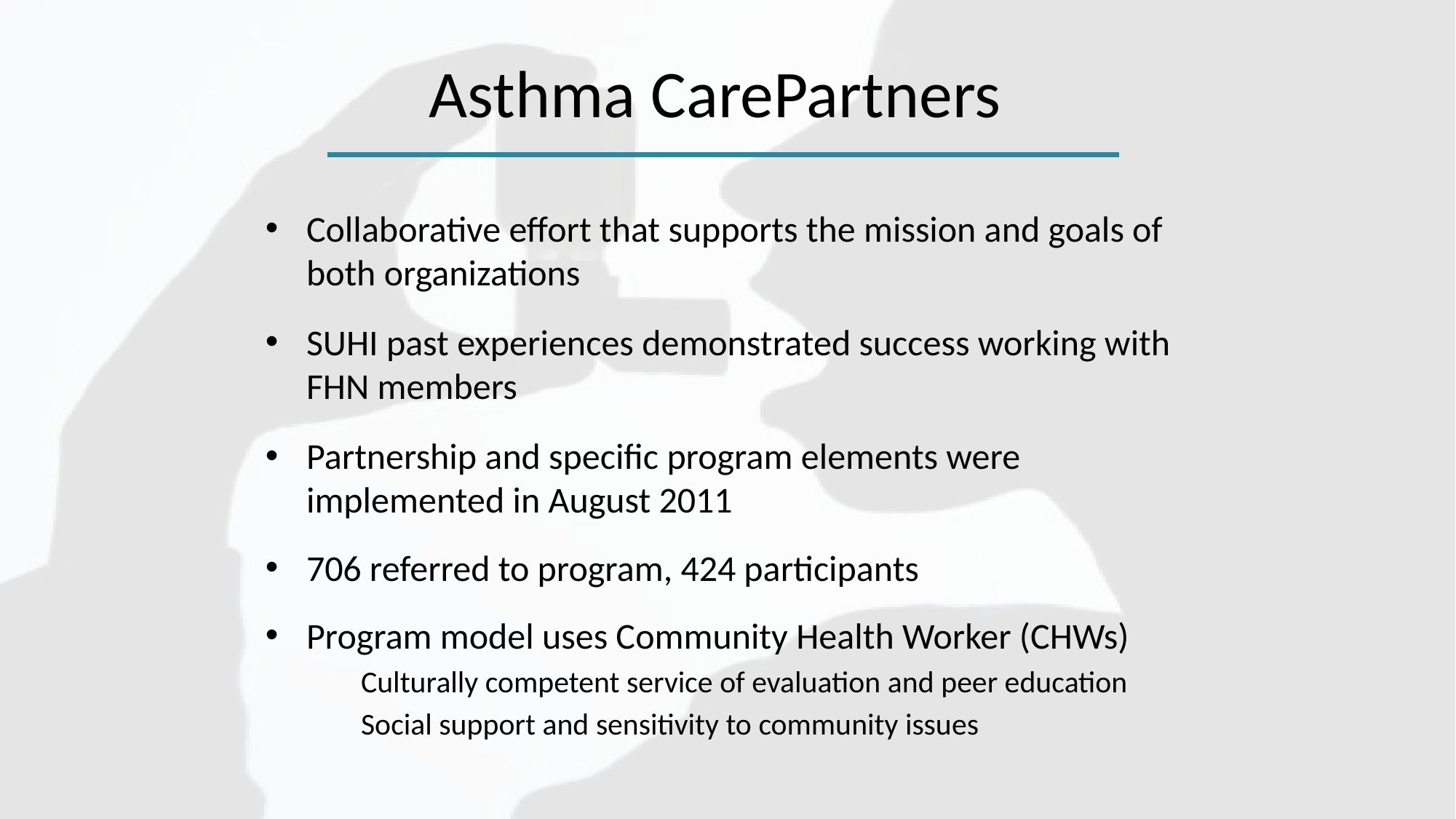

Asthma CarePartners
Collaborative effort that supports the mission and goals of both organizations

SUHI past experiences demonstrated success working with FHN members

Partnership and specific program elements were implemented in August 2011

706 referred to program, 424 participants

Program model uses Community Health Worker (CHWs)
Culturally competent service of evaluation and peer education
Social support and sensitivity to community issues